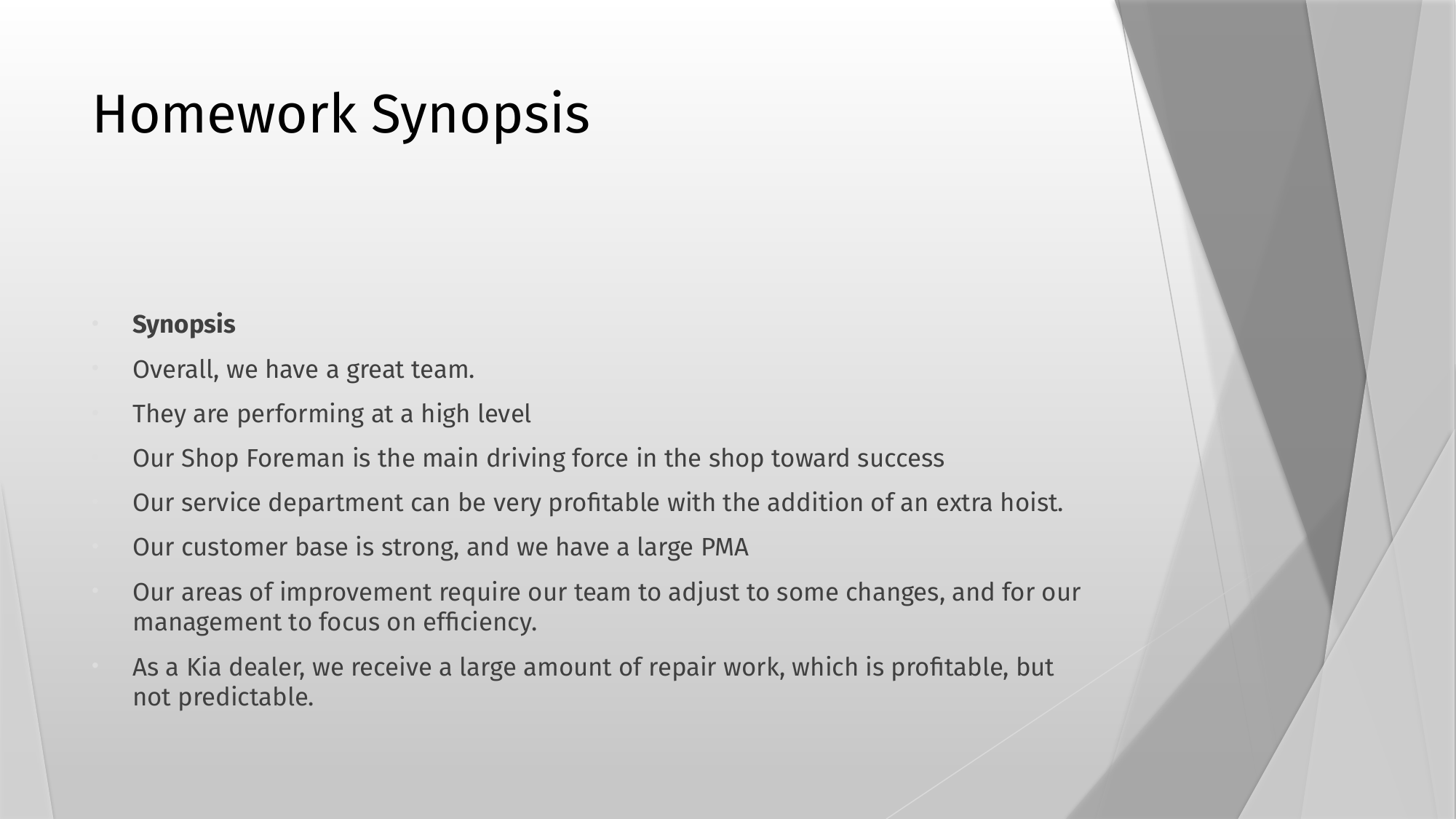

# Homework Synopsis

Synopsis​
Overall, we have a great team.​
They are performing at a high level​
Our Shop Foreman is the main driving force in the shop toward success​
Our service department can be very profitable with the addition of an extra hoist. ​
Our customer base is strong, and we have a large PMA​
Our areas of improvement require our team to adjust to some changes, and for our management to focus on efficiency. ​
As a Kia dealer, we receive a large amount of repair work, which is profitable, but not predictable.​